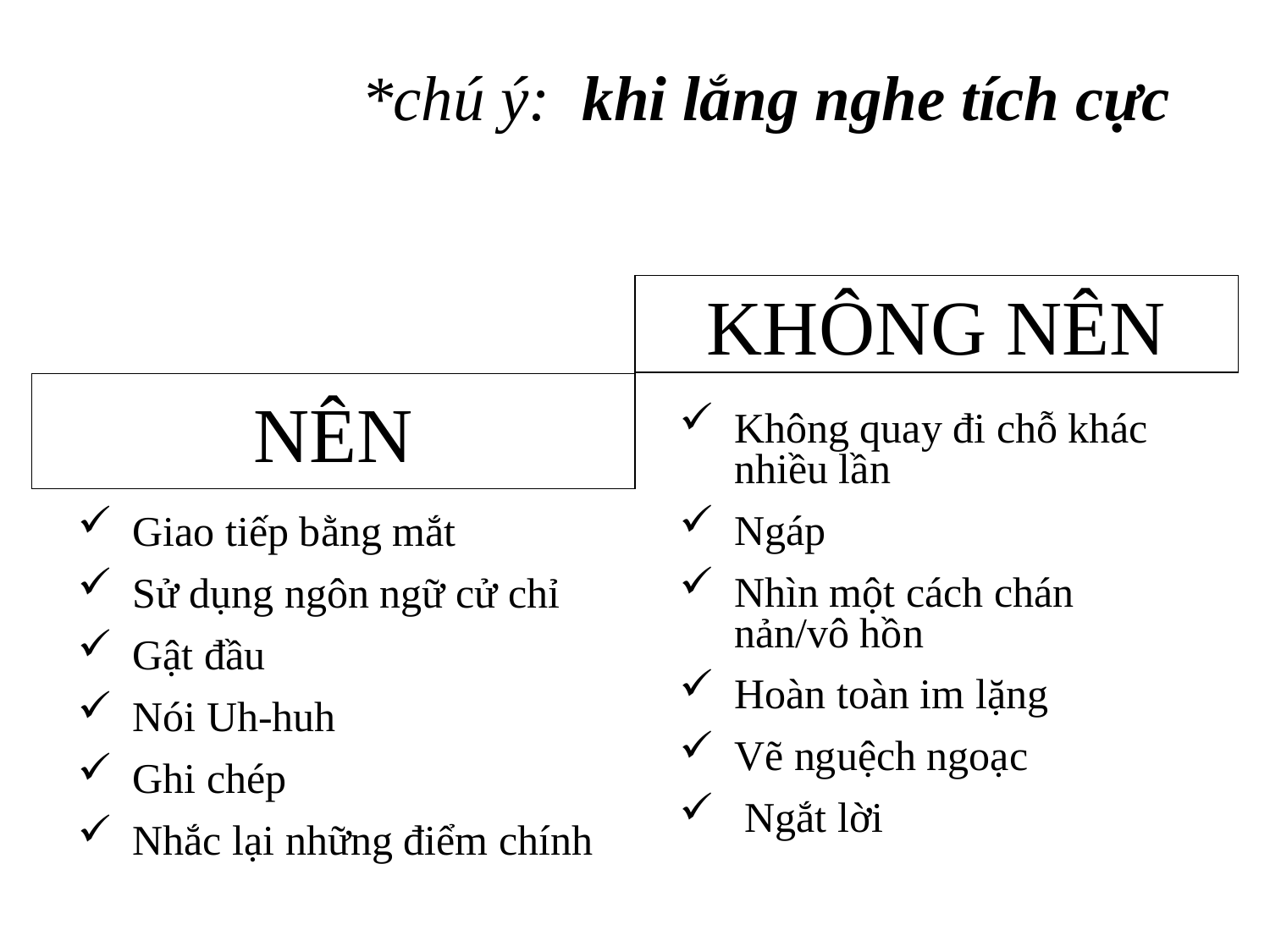

*chú ý:  khi lắng nghe tích cực
KHÔNG NÊN
NÊN
Không quay đi chỗ khác nhiều lần
Ngáp
Nhìn một cách chán nản/vô hồn
Hoàn toàn im lặng
Vẽ nguệch ngoạc
 Ngắt lời
Giao tiếp bằng mắt
Sử dụng ngôn ngữ cử chỉ
Gật đầu
Nói Uh-huh
Ghi chép
Nhắc lại những điểm chính